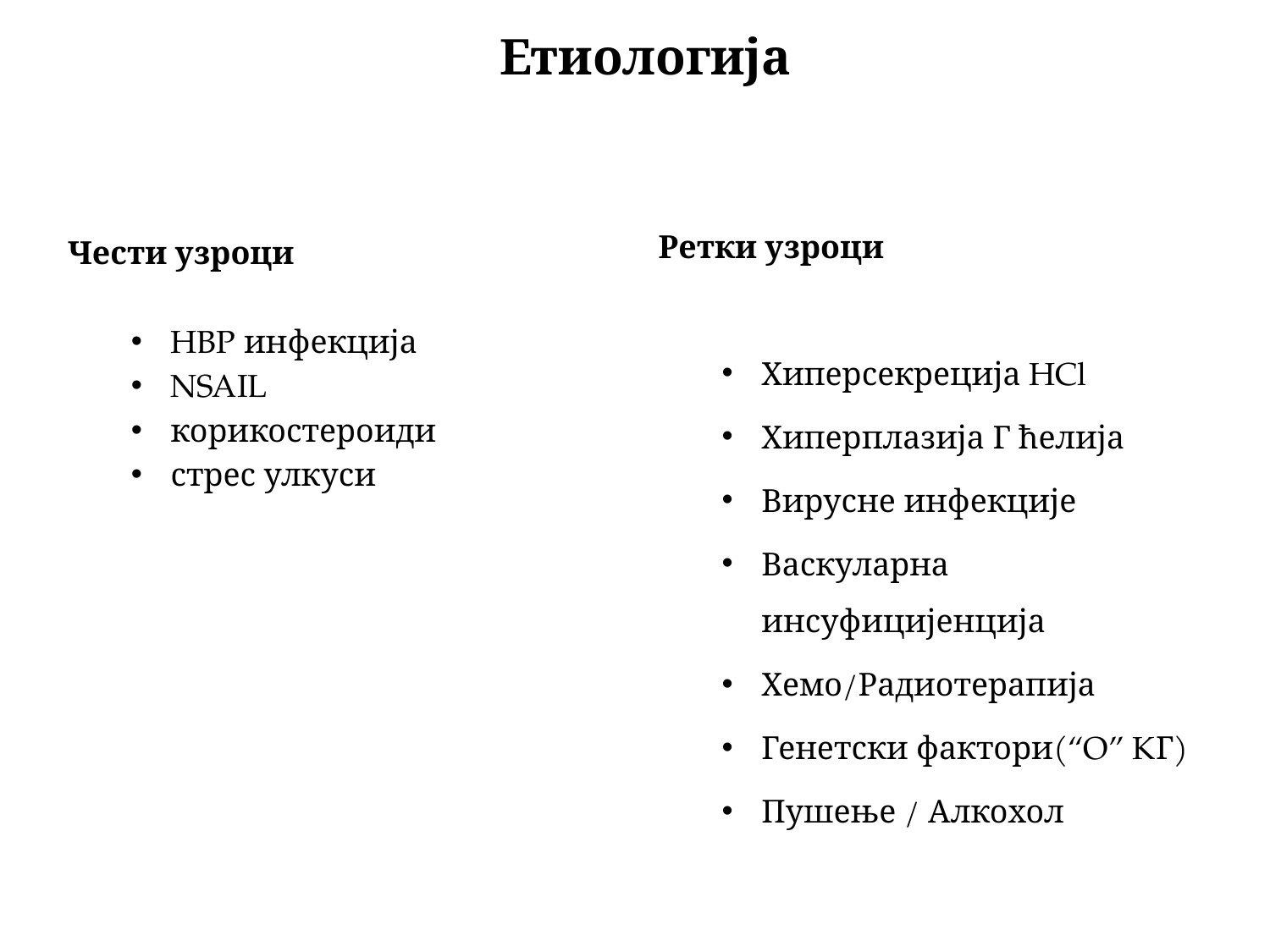

# Етиологија
Ретки узроци

Хиперсекреција HCl
Хиперплазија Г ћелија
Вирусне инфекције
Васкуларна инсуфицијенција
Хемо/Радиотерапија
Генетски фактори(“O” KГ)
Пушење / Алкохол
Чести узроци

HBP инфекција
NSAIL
корикостероиди
стрес улкуси